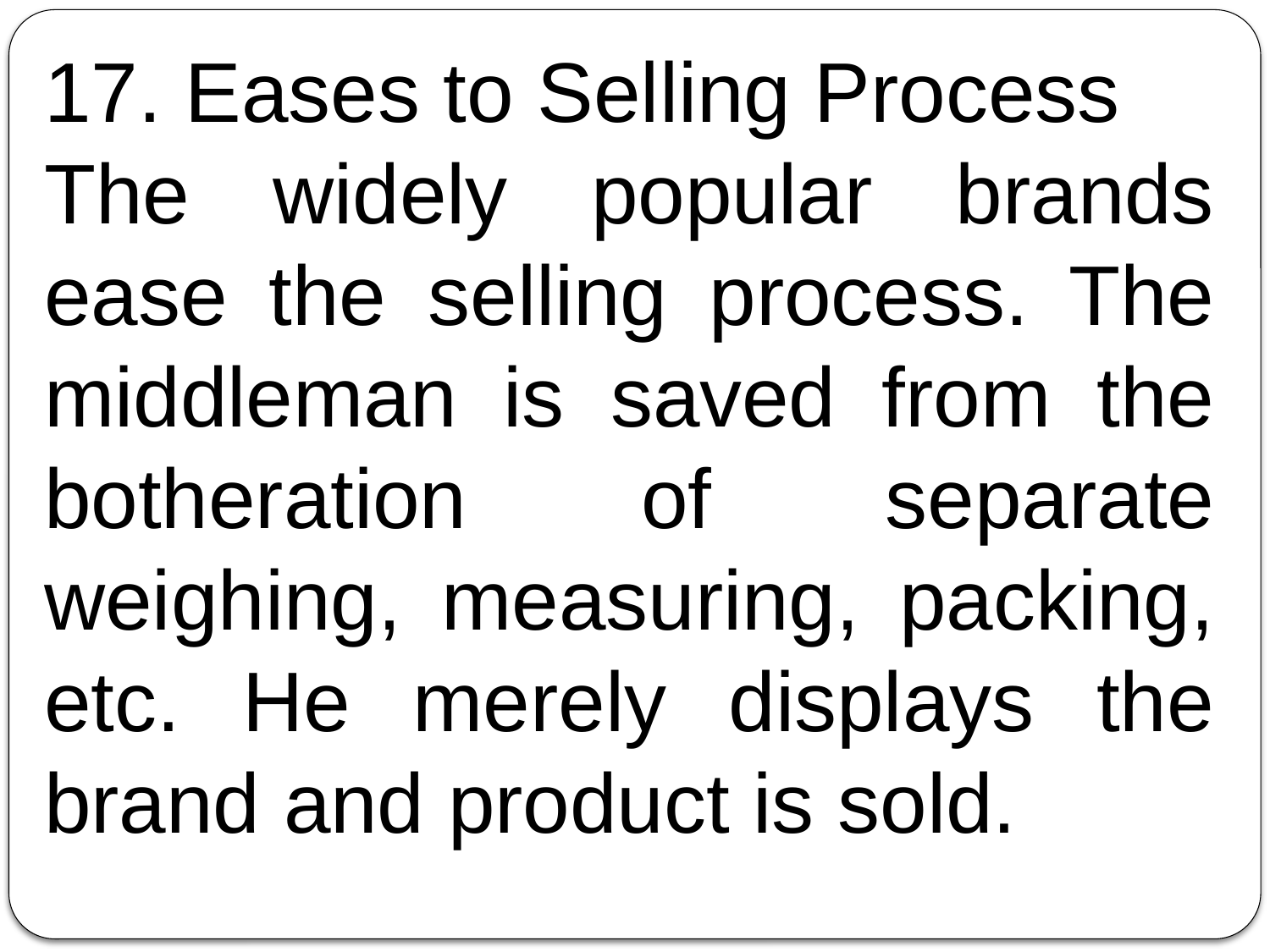

17. Eases to Selling Process
The widely popular brands ease the selling process. The middleman is saved from the botheration of separate weighing, measuring, packing, etc. He merely displays the brand and product is sold.